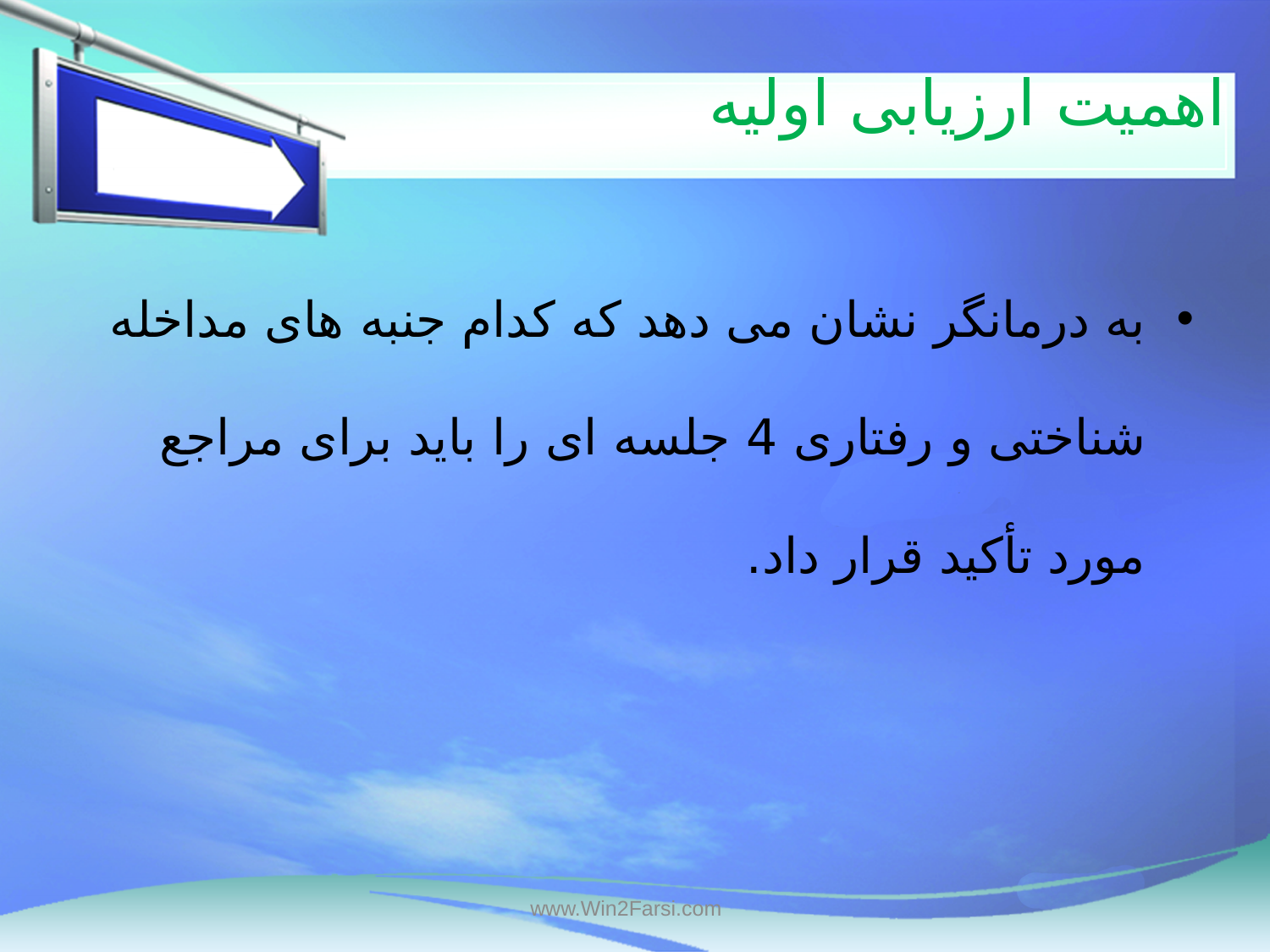

# اهمیت ارزیابی اولیه
به درمانگر نشان می دهد که کدام جنبه های مداخله شناختی و رفتاری 4 جلسه ای را باید برای مراجع مورد تأکید قرار داد.
www.Win2Farsi.com